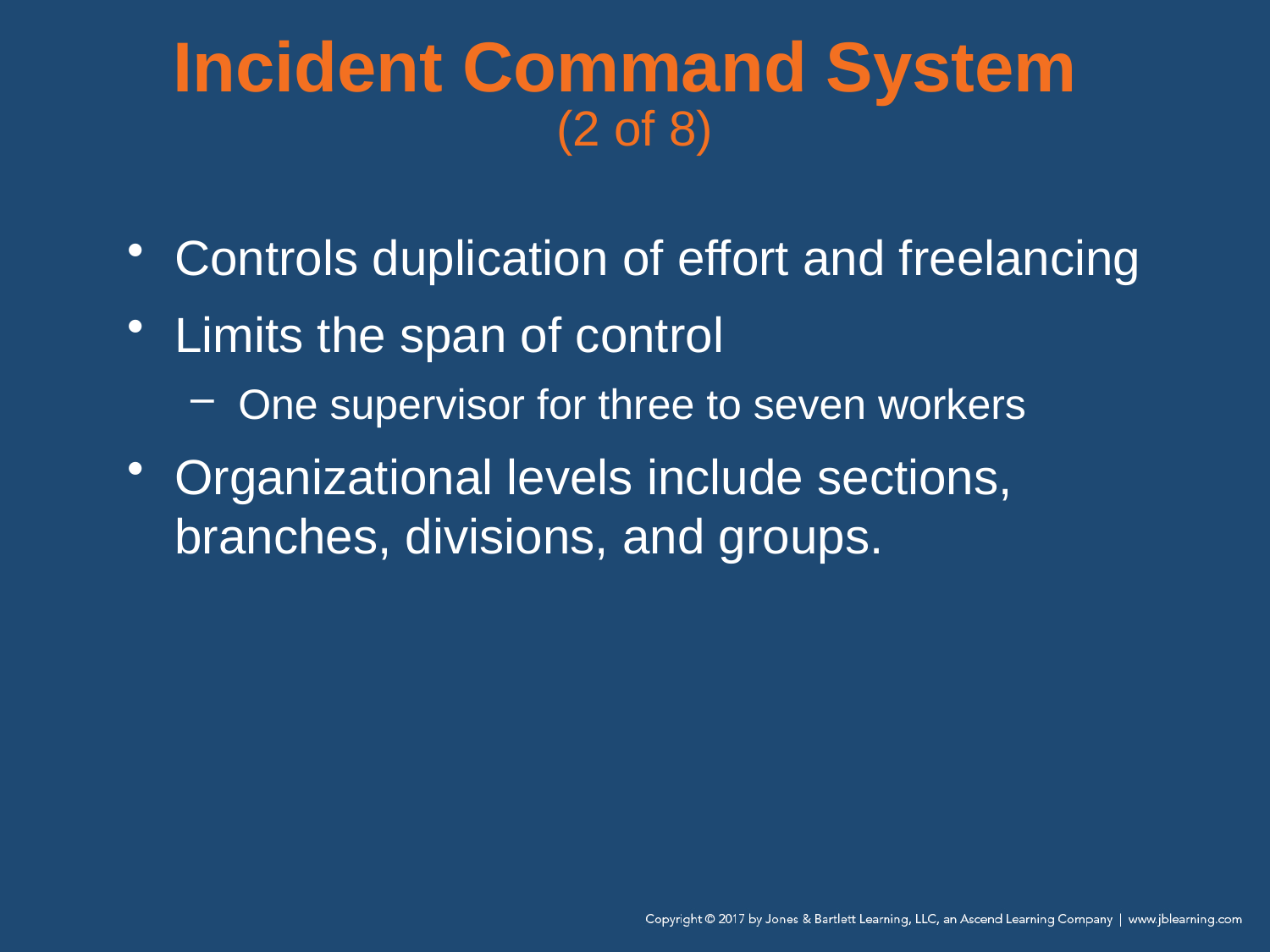

# Incident Command System (2 of 8)
Controls duplication of effort and freelancing
Limits the span of control
One supervisor for three to seven workers
Organizational levels include sections, branches, divisions, and groups.